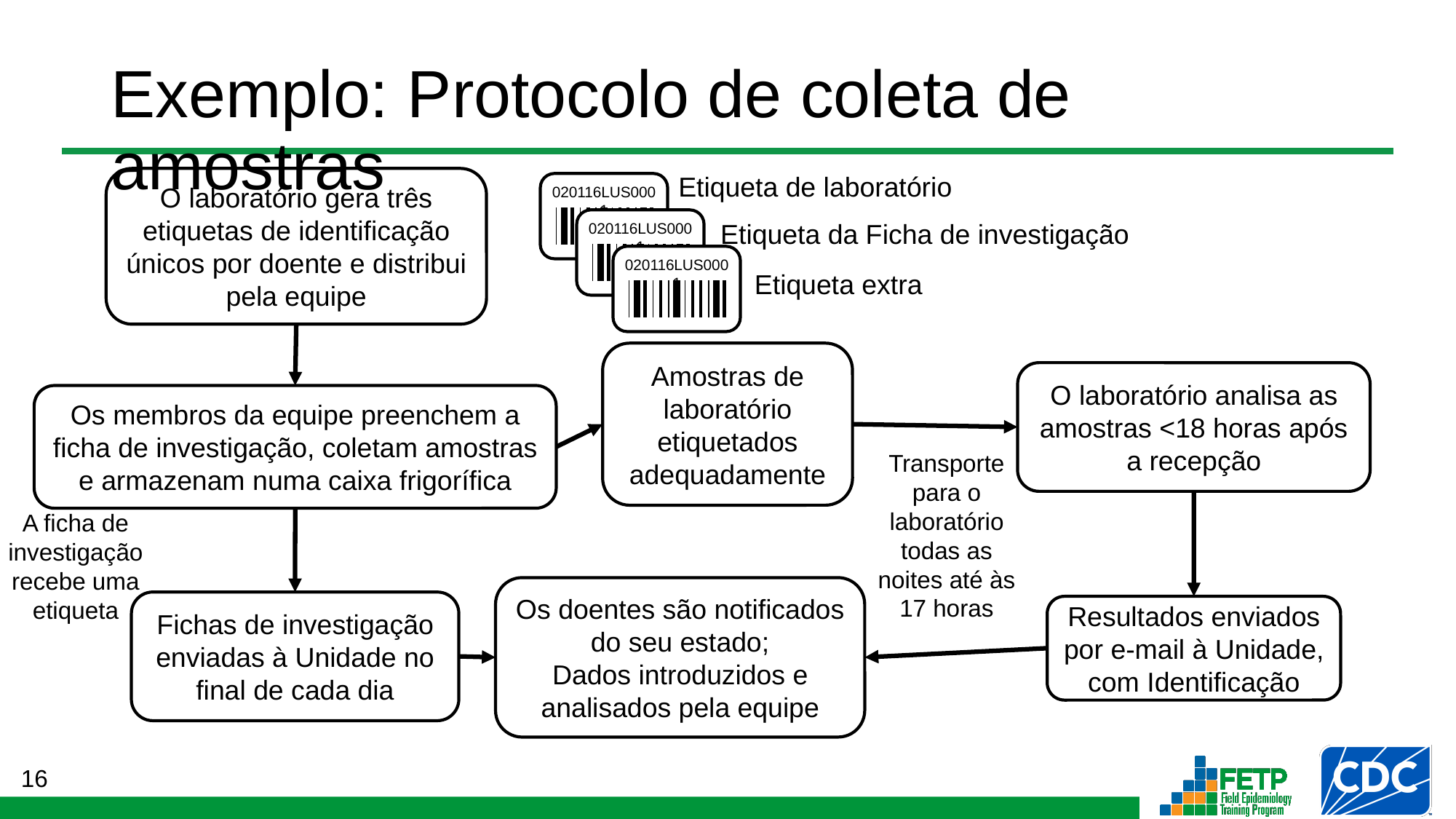

# Exemplo: Protocolo de coleta de amostras
Etiqueta de laboratório
O laboratório gera três etiquetas de identificação únicos por doente e distribui pela equipe

020116LUS0001

020116LUS0001
Etiqueta da Ficha de investigação

020116LUS0001
Etiqueta extra
Amostras de laboratório etiquetados adequadamente
O laboratório analisa as amostras <18 horas após a recepção
Os membros da equipe preenchem a ficha de investigação, coletam amostras e armazenam numa caixa frigorífica
Transporte para o laboratório todas as noites até às 17 horas
A ficha de investigação recebe uma etiqueta
Os doentes são notificados do seu estado;
Dados introduzidos e analisados pela equipe
Fichas de investigação enviadas à Unidade no final de cada dia
Resultados enviados por e-mail à Unidade, com Identificação